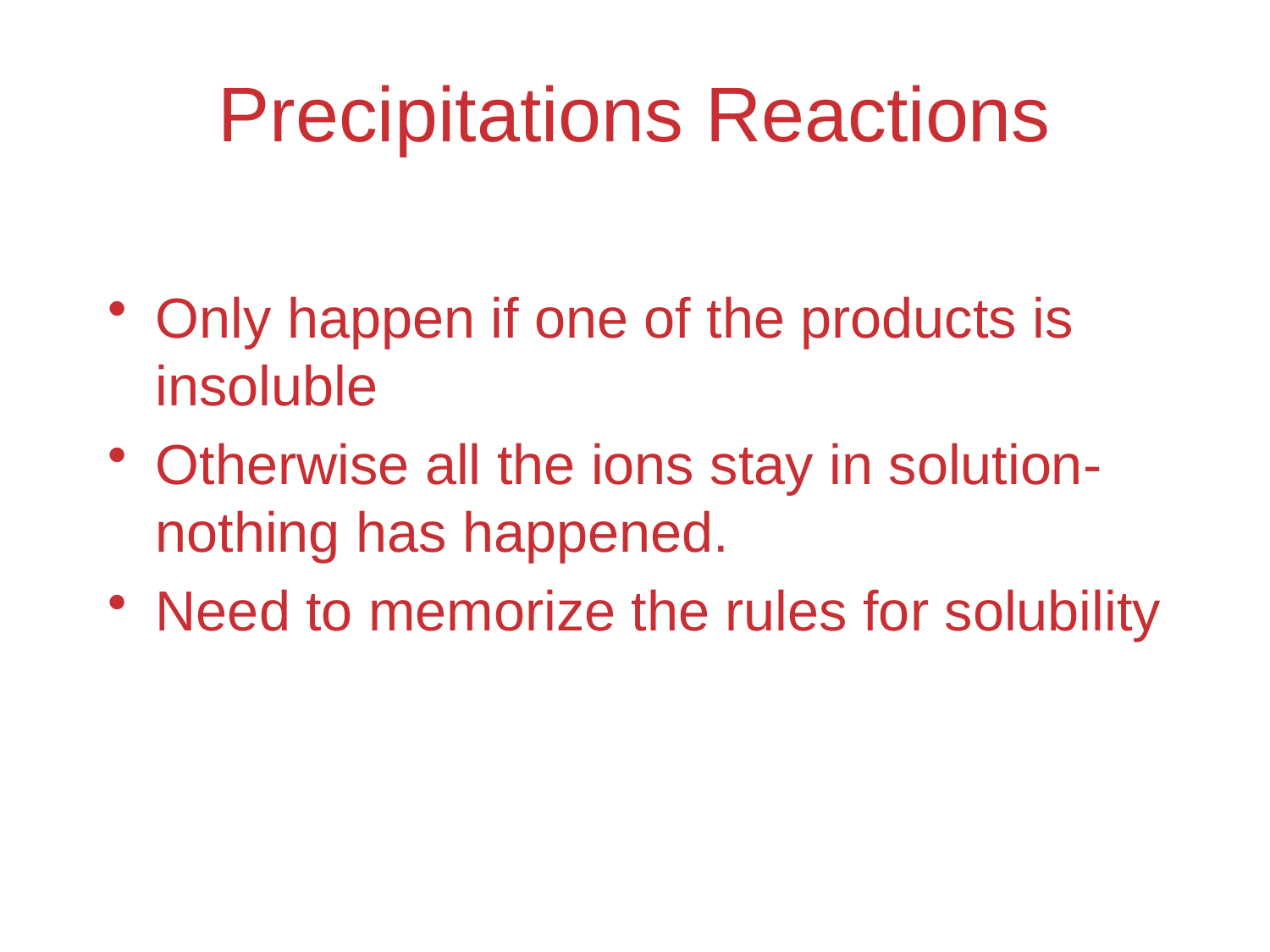

# Precipitations Reactions
Only happen if one of the products is insoluble
Otherwise all the ions stay in solution- nothing has happened.
Need to memorize the rules for solubility